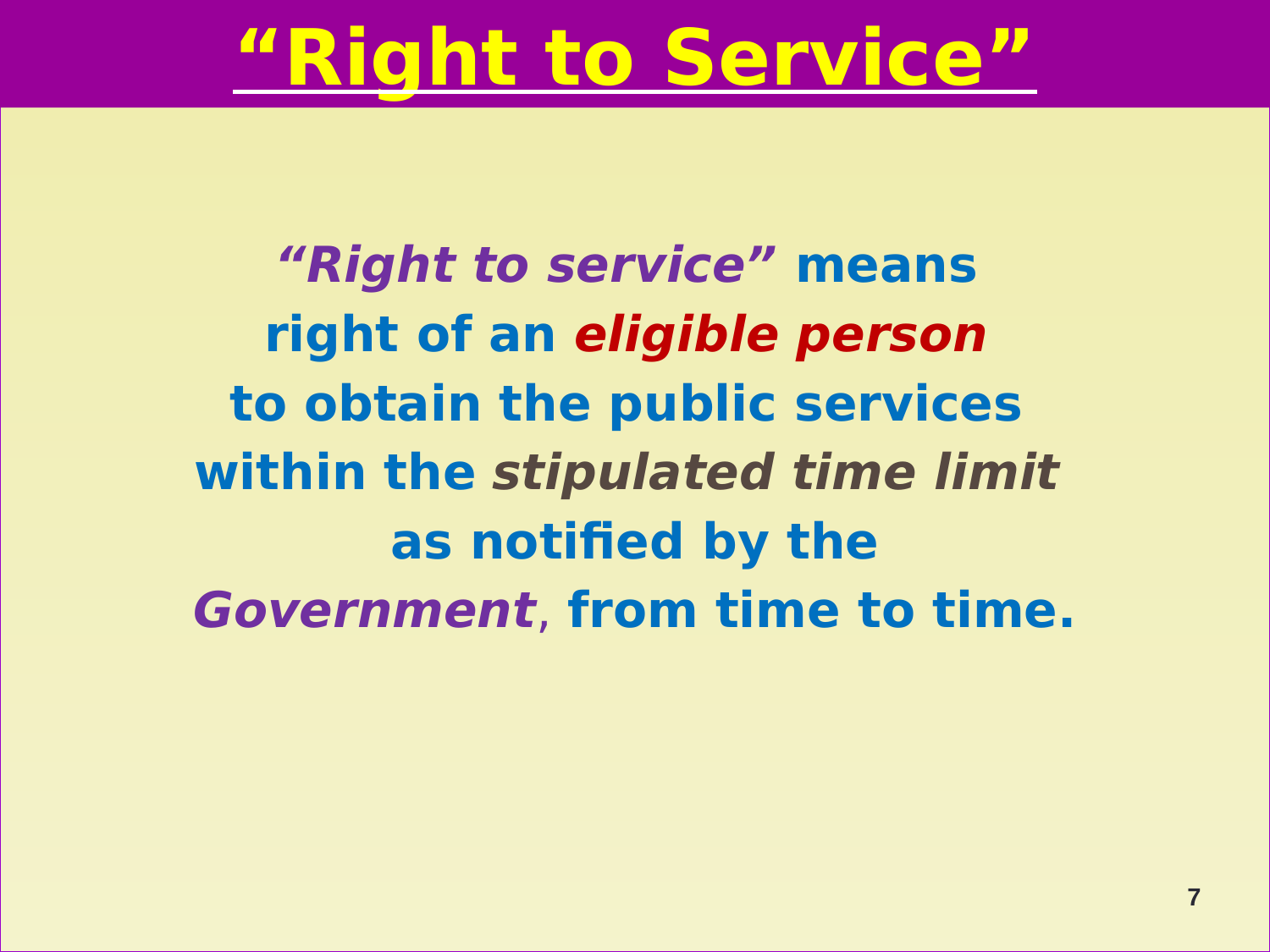

“Right to Service”

“Right to service” means
right of an eligible person
to obtain the public services
within the stipulated time limit
as notified by the
Government, from time to time.

7